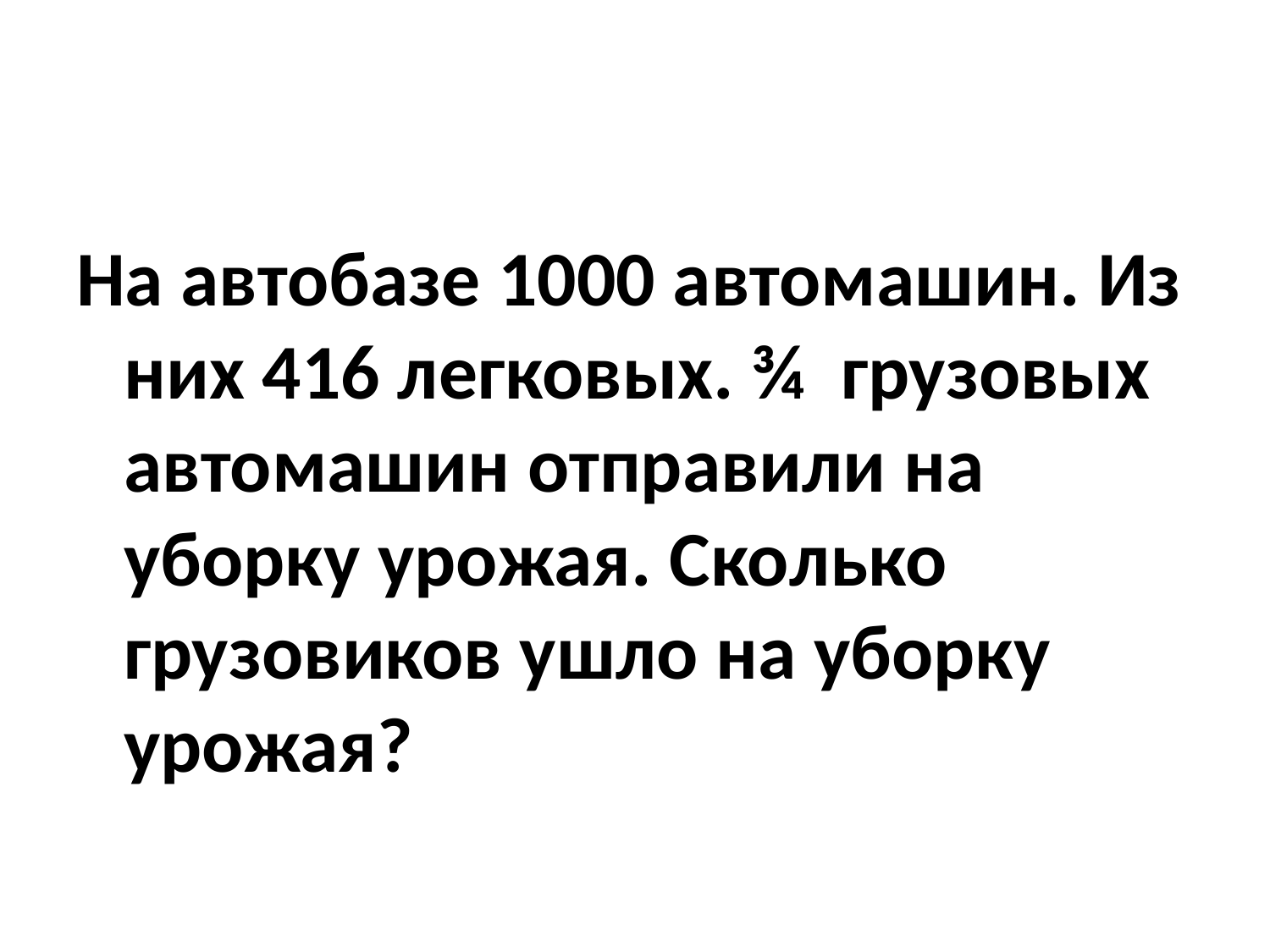

#
На автобазе 1000 автомашин. Из них 416 легковых. ¾  грузовых автомашин отправили на уборку урожая. Сколько грузовиков ушло на уборку урожая?